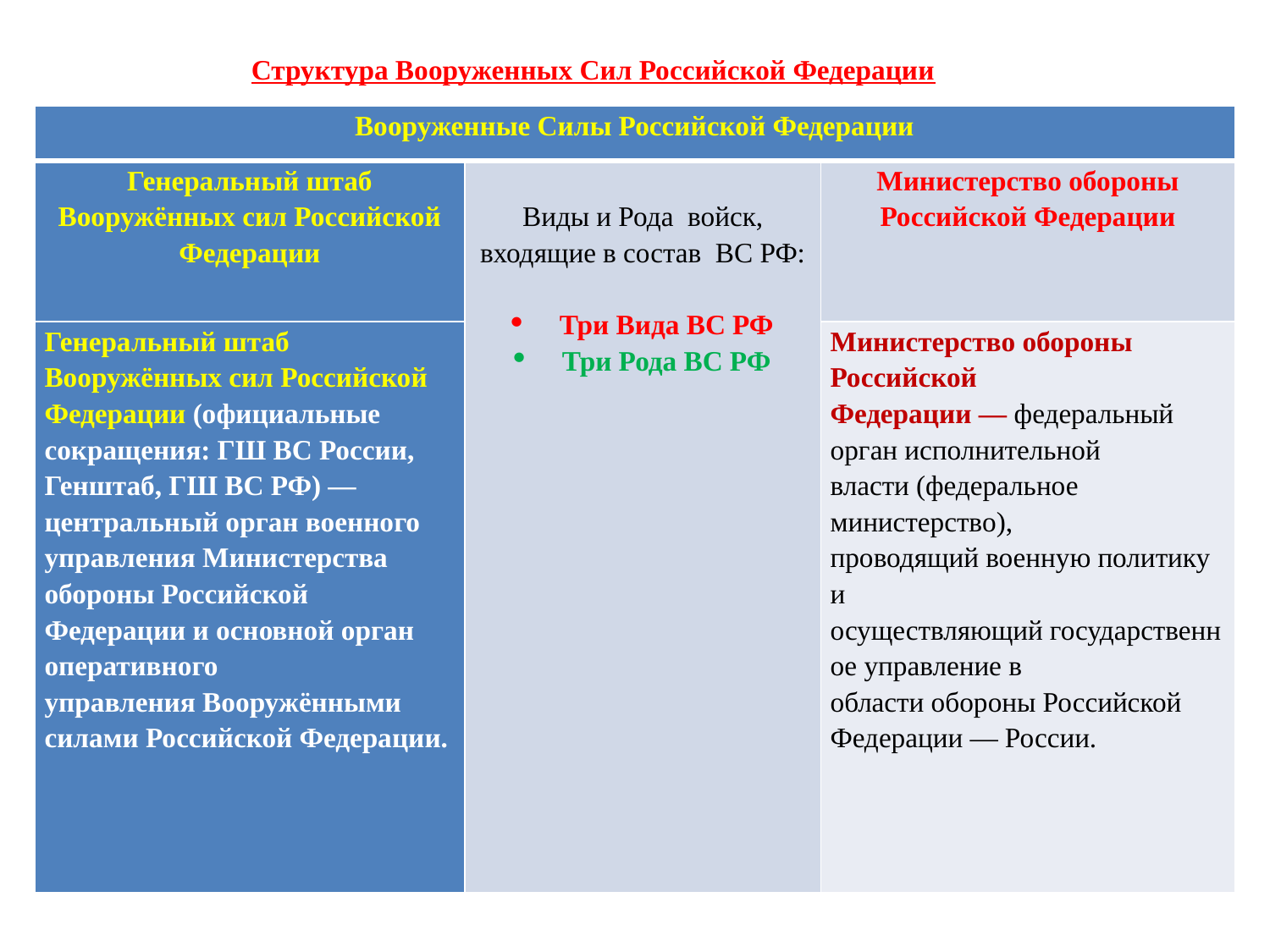

Структура Вооруженных Сил Российской Федерации

| Вооруженные Силы Российской Федерации |  |  |
| --- | --- | --- |
| Генеральный штаб Вооружённых сил Российской Федерации | Виды и Рода войск, входящие в состав ВС РФ:   Три Вида ВС РФ Три Рода ВС РФ | Министерство обороны Российской Федерации |
| Генеральный штаб Вооружённых сил Российской Федерации (официальные сокращения: ГШ ВС России, Генштаб, ГШ ВС РФ) — центральный орган военного управления Министерства обороны Российской Федерации и основной орган оперативного управления Вооружёнными силами Российской Федерации. |  | Министерство обороны Российской Федерации — федеральный орган исполнительной власти (федеральное министерство), проводящий военную политику и осуществляющий государственное управление в области обороны Российской Федерации — России. |